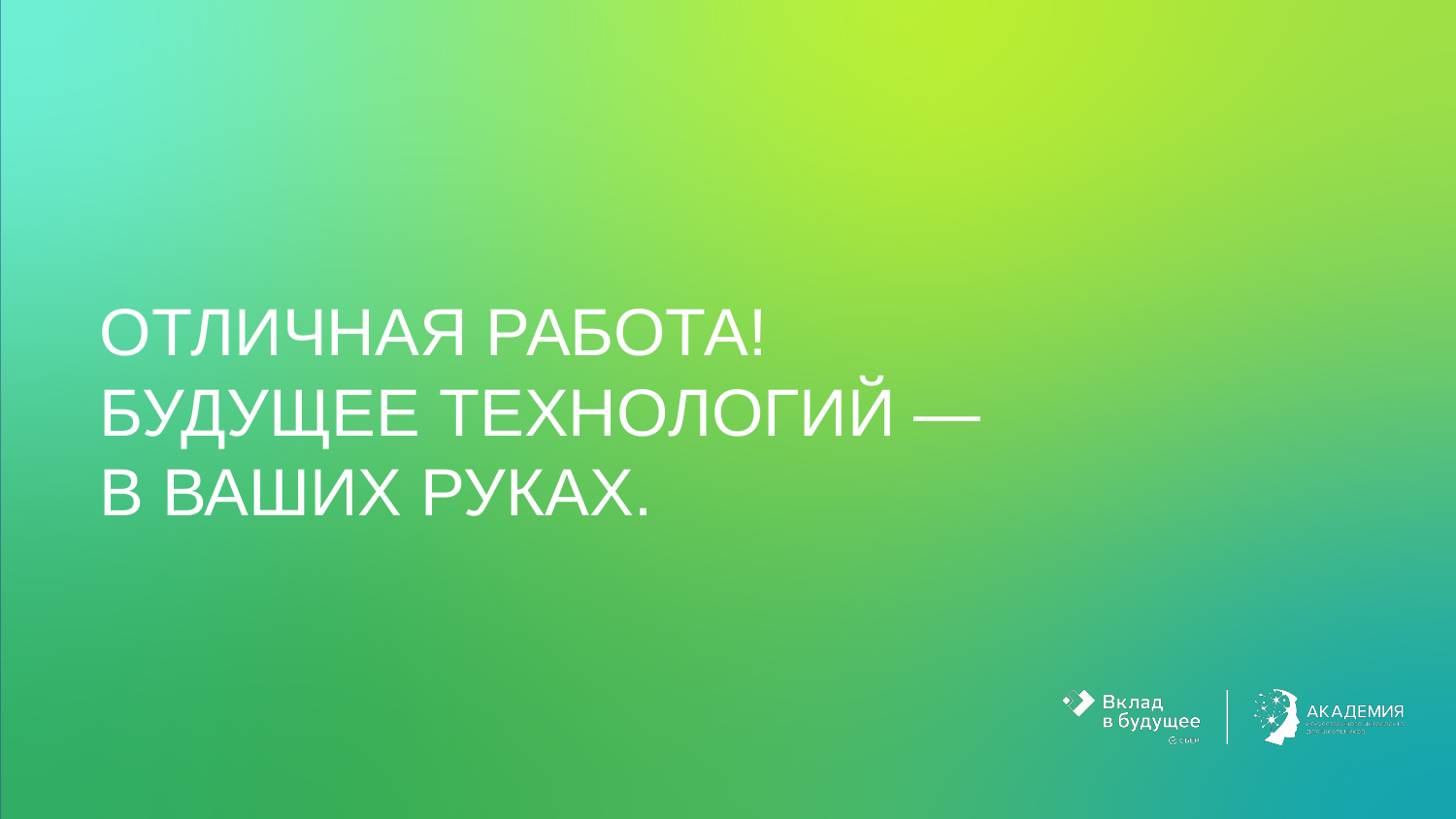

# Отличная работа! Будущее технологий — в ваших руках.